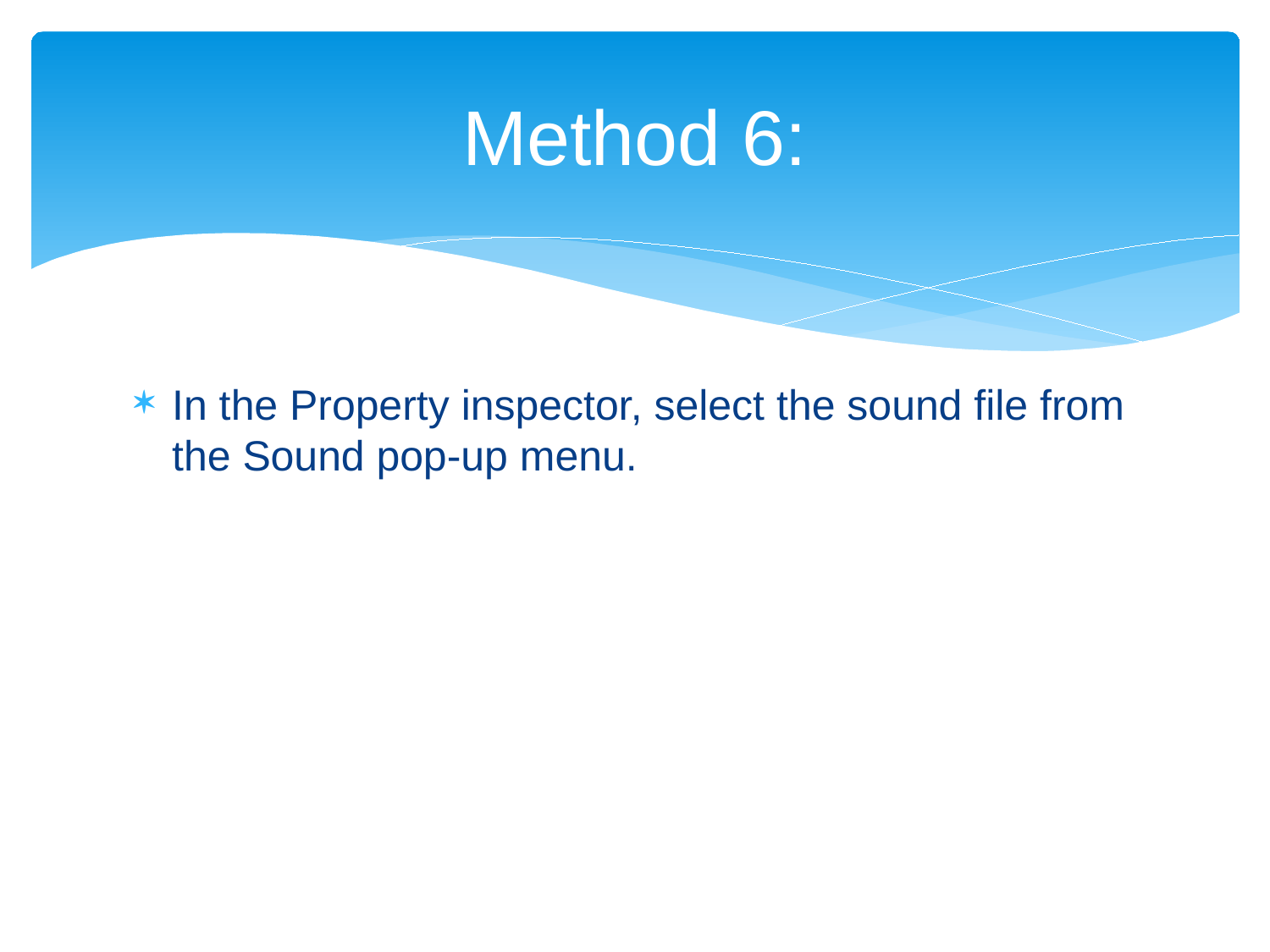

# Method 6:
In the Property inspector, select the sound file from the Sound pop-up menu.